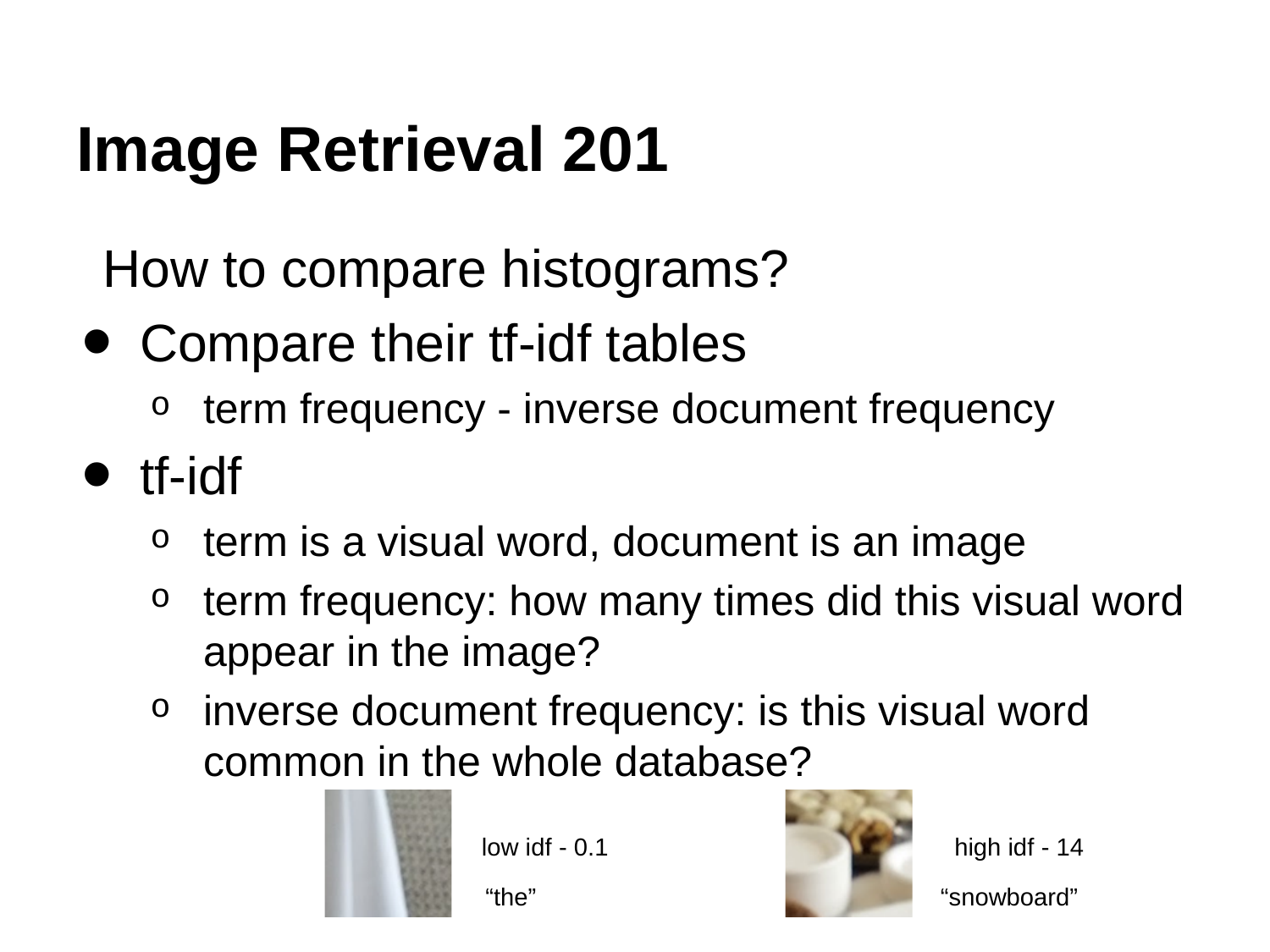

# Image Retrieval 201
How to compare histograms?
Compare their tf-idf tables
term frequency - inverse document frequency
tf-idf
term is a visual word, document is an image
term frequency: how many times did this visual word appear in the image?
inverse document frequency: is this visual word common in the whole database?

low idf - 0.1
high idf - 14
“the”
“snowboard”